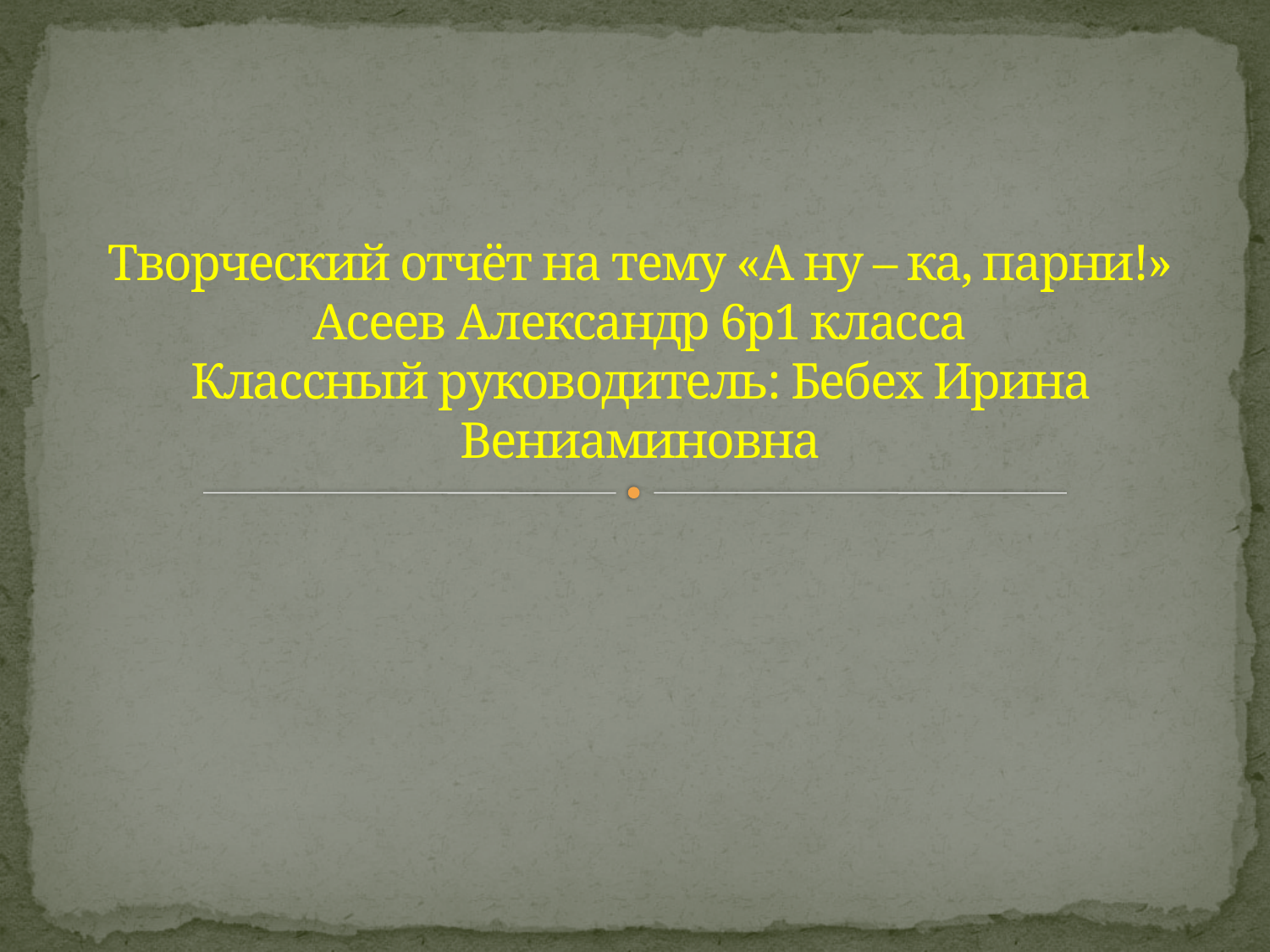

# Творческий отчёт на тему «А ну – ка, парни!» Асеев Александр 6р1 класса Классный руководитель: Бебех Ирина Вениаминовна